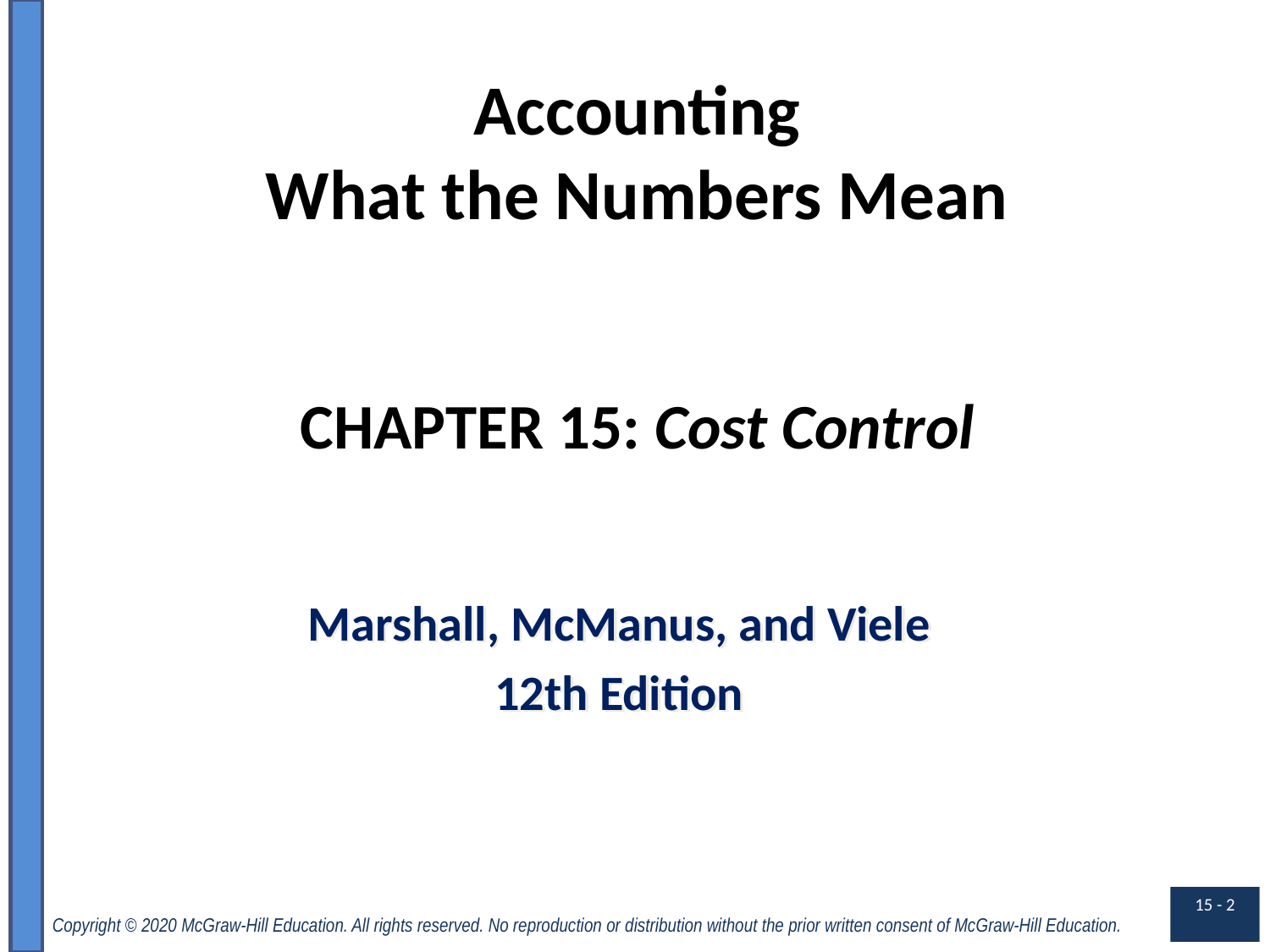

Accounting
What the Numbers Mean
CHAPTER 15: Cost Control

Marshall, McManus, and Viele
12th Edition